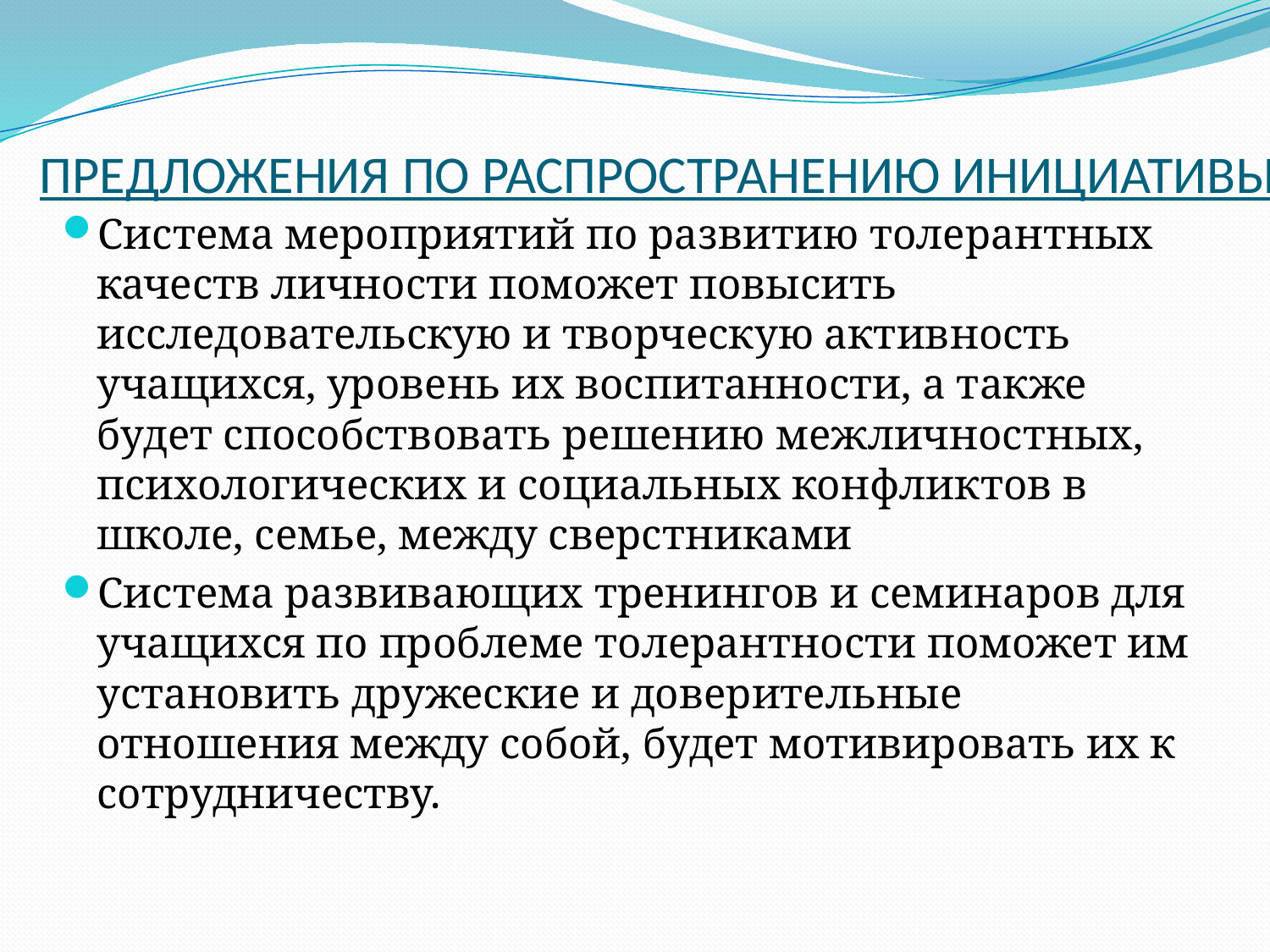

# ПРЕДЛОЖЕНИЯ ПО РАСПРОСТРАНЕНИЮ ИНИЦИАТИВЫ
Система мероприятий по развитию толерантных качеств личности поможет повысить исследовательскую и творческую активность учащихся, уровень их воспитанности, а также будет способствовать решению межличностных,  психологических и социальных конфликтов в школе, семье, между сверстниками
Система развивающих тренингов и семинаров для учащихся по проблеме толерантности поможет им установить дружеские и доверительные отношения между собой, будет мотивировать их к сотрудничеству.